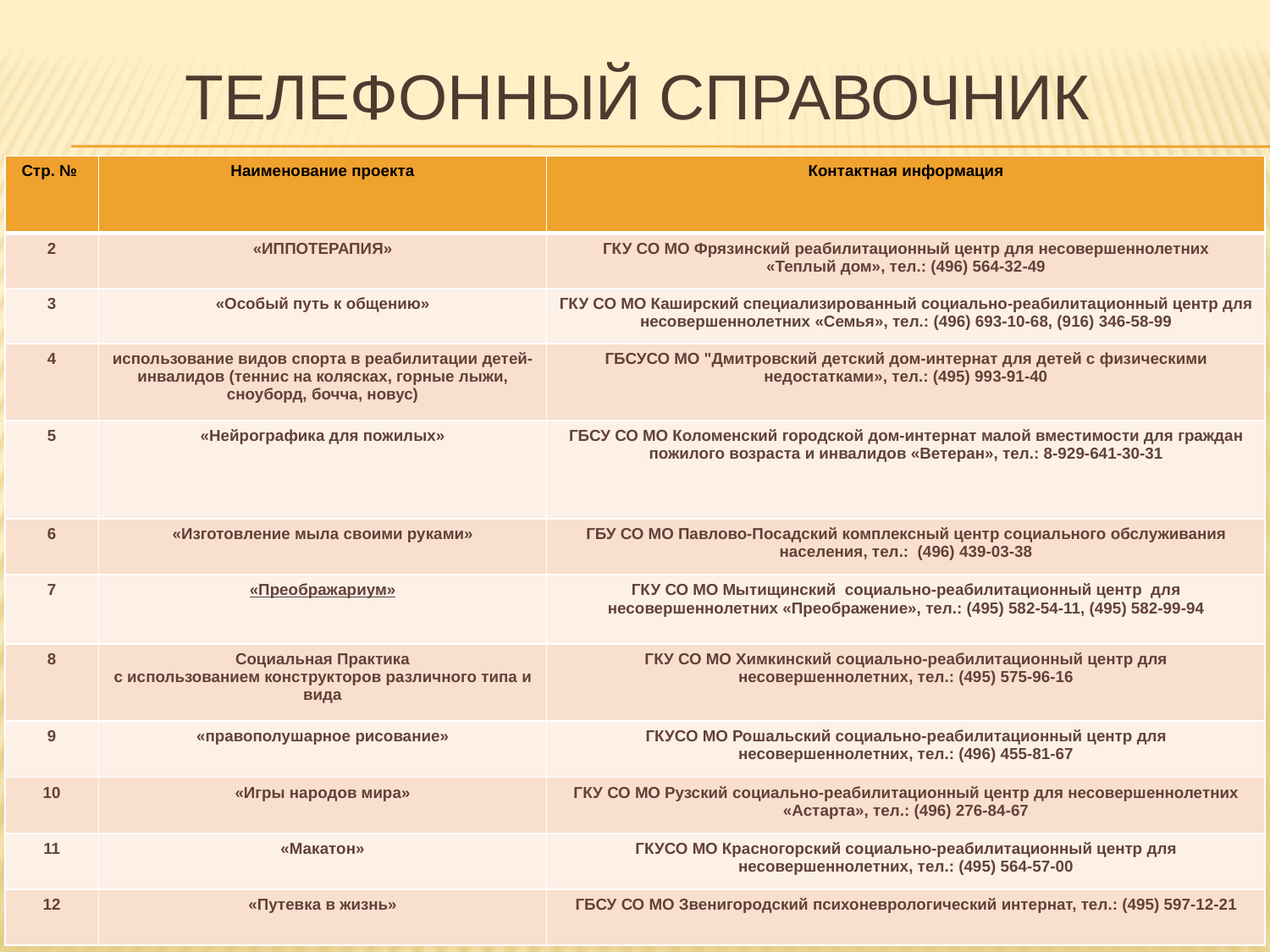

# Телефонный справочник
| Стр. № | Наименование проекта | Контактная информация |
| --- | --- | --- |
| 2 | «ИППОТЕРАПИЯ» | ГКУ СО МО Фрязинский реабилитационный центр для несовершеннолетних «Теплый дом», тел.: (496) 564-32-49 |
| 3 | «Особый путь к общению» | ГКУ СО МО Каширский специализированный социально-реабилитационный центр для несовершеннолетних «Семья», тел.: (496) 693-10-68, (916) 346-58-99 |
| 4 | использование видов спорта в реабилитации детей-инвалидов (теннис на колясках, горные лыжи, сноуборд, бочча, новус) | ГБСУСО МО "Дмитровский детский дом-интернат для детей с физическими недостатками», тел.: (495) 993-91-40 |
| 5 | «Нейрографика для пожилых» | ГБСУ СО МО Коломенский городской дом-интернат малой вместимости для граждан пожилого возраста и инвалидов «Ветеран», тел.: 8-929-641-30-31 |
| 6 | «Изготовление мыла своими руками» | ГБУ СО МО Павлово-Посадский комплексный центр социального обслуживания населения, тел.: (496) 439-03-38 |
| 7 | «Преображариум» | ГКУ СО МО Мытищинский социально-реабилитационный центр для несовершеннолетних «Преображение», тел.: (495) 582-54-11, (495) 582-99-94 |
| 8 | Социальная Практика с использованием конструкторов различного типа и вида | ГКУ СО МО Химкинский социально-реабилитационный центр для несовершеннолетних, тел.: (495) 575-96-16 |
| 9 | «правополушарное рисование» | ГКУСО МО Рошальский социально-реабилитационный центр для несовершеннолетних, тел.: (496) 455-81-67 |
| 10 | «Игры народов мира» | ГКУ СО МО Рузский социально-реабилитационный центр для несовершеннолетних «Астарта», тел.: (496) 276-84-67 |
| 11 | «Макатон» | ГКУСО МО Красногорский социально-реабилитационный центр для несовершеннолетних, тел.: (495) 564-57-00 |
| 12 | «Путевка в жизнь» | ГБСУ СО МО Звенигородский психоневрологический интернат, тел.: (495) 597-12-21 |